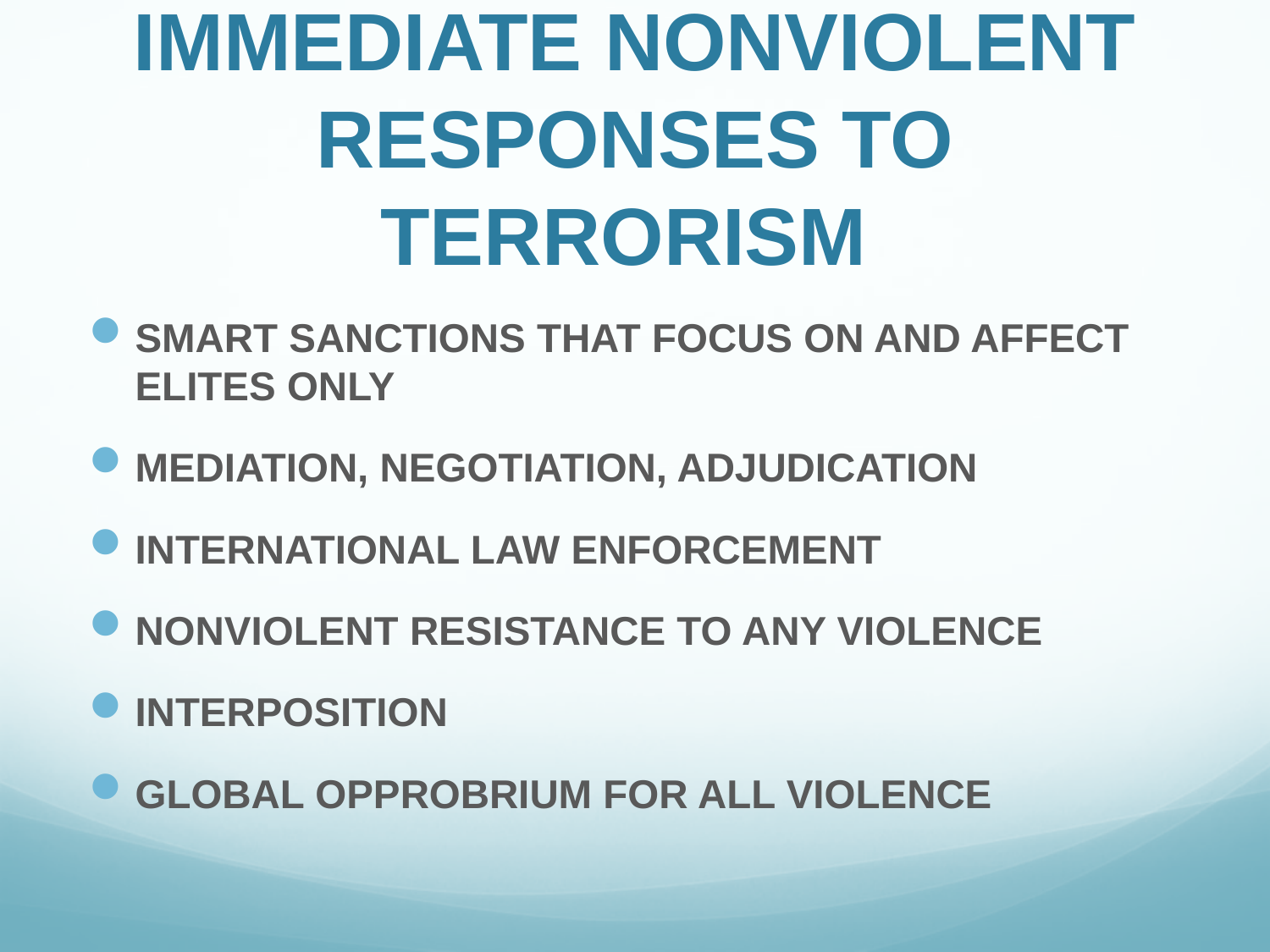

# IMMEDIATE NONVIOLENT RESPONSES TO TERRORISM
SMART SANCTIONS THAT FOCUS ON AND AFFECT ELITES ONLY
MEDIATION, NEGOTIATION, ADJUDICATION
INTERNATIONAL LAW ENFORCEMENT
NONVIOLENT RESISTANCE TO ANY VIOLENCE
INTERPOSITION
GLOBAL OPPROBRIUM FOR ALL VIOLENCE